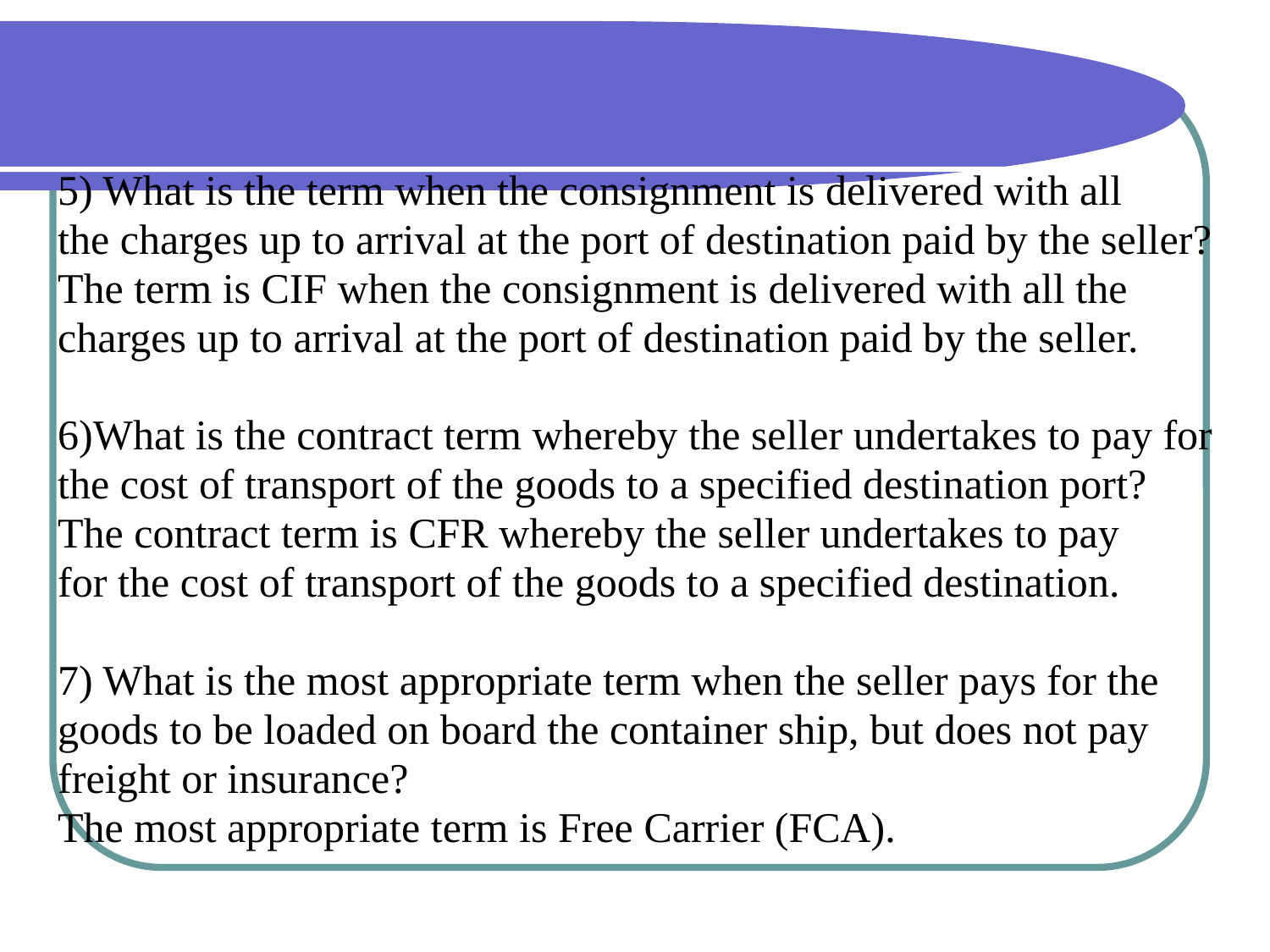

#
5) What is the term when the consignment is delivered with all
the charges up to arrival at the port of destination paid by the seller?
The term is CIF when the consignment is delivered with all the
charges up to arrival at the port of destination paid by the seller.

6)What is the contract term whereby the seller undertakes to pay for
the cost of transport of the goods to a specified destination port?
The contract term is CFR whereby the seller undertakes to pay
for the cost of transport of the goods to a specified destination.

7) What is the most appropriate term when the seller pays for the
goods to be loaded on board the container ship, but does not pay
freight or insurance?
The most appropriate term is Free Carrier (FCA).